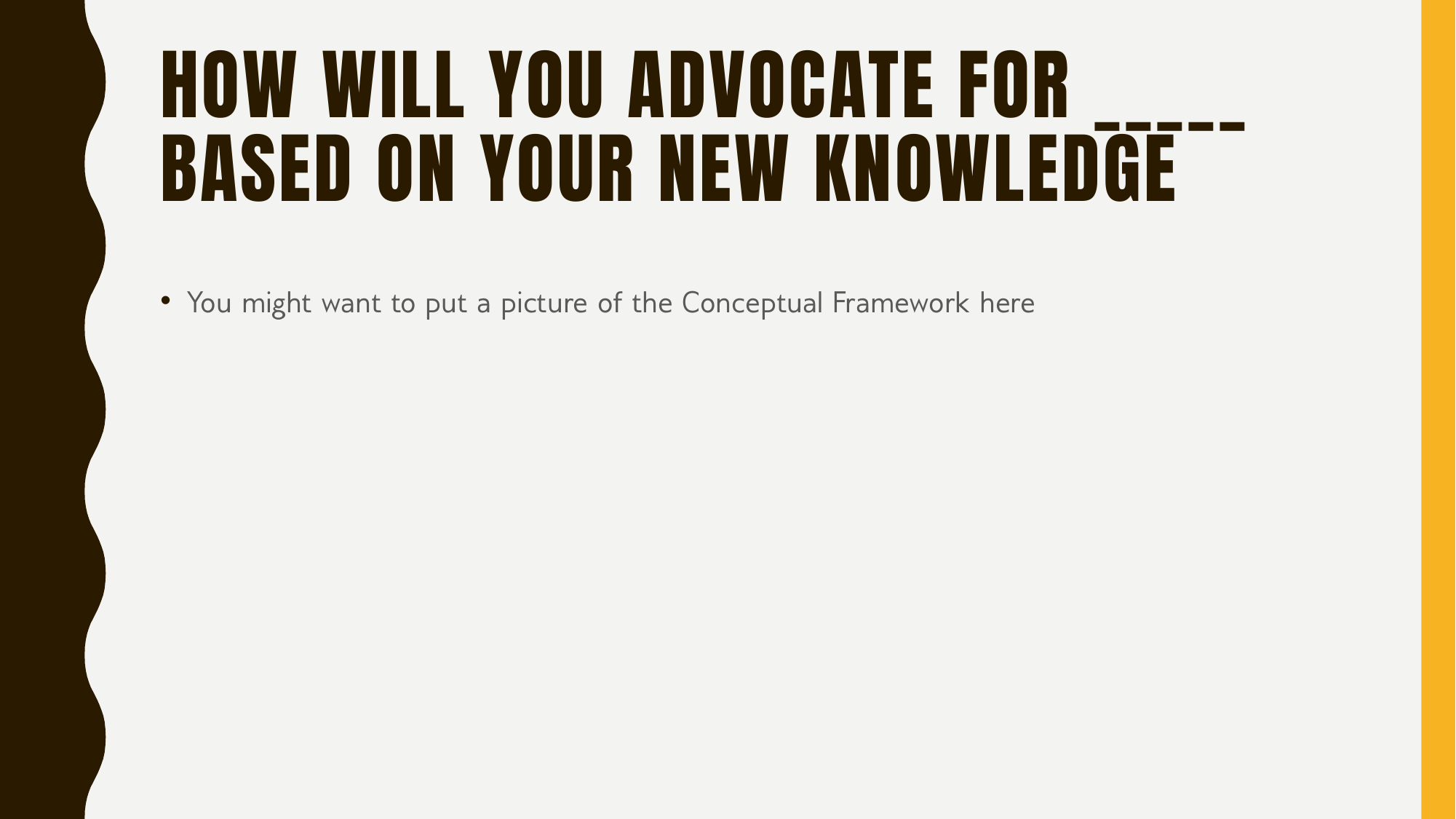

# How will you advocate for _____ based on your new knowledge
You might want to put a picture of the Conceptual Framework here